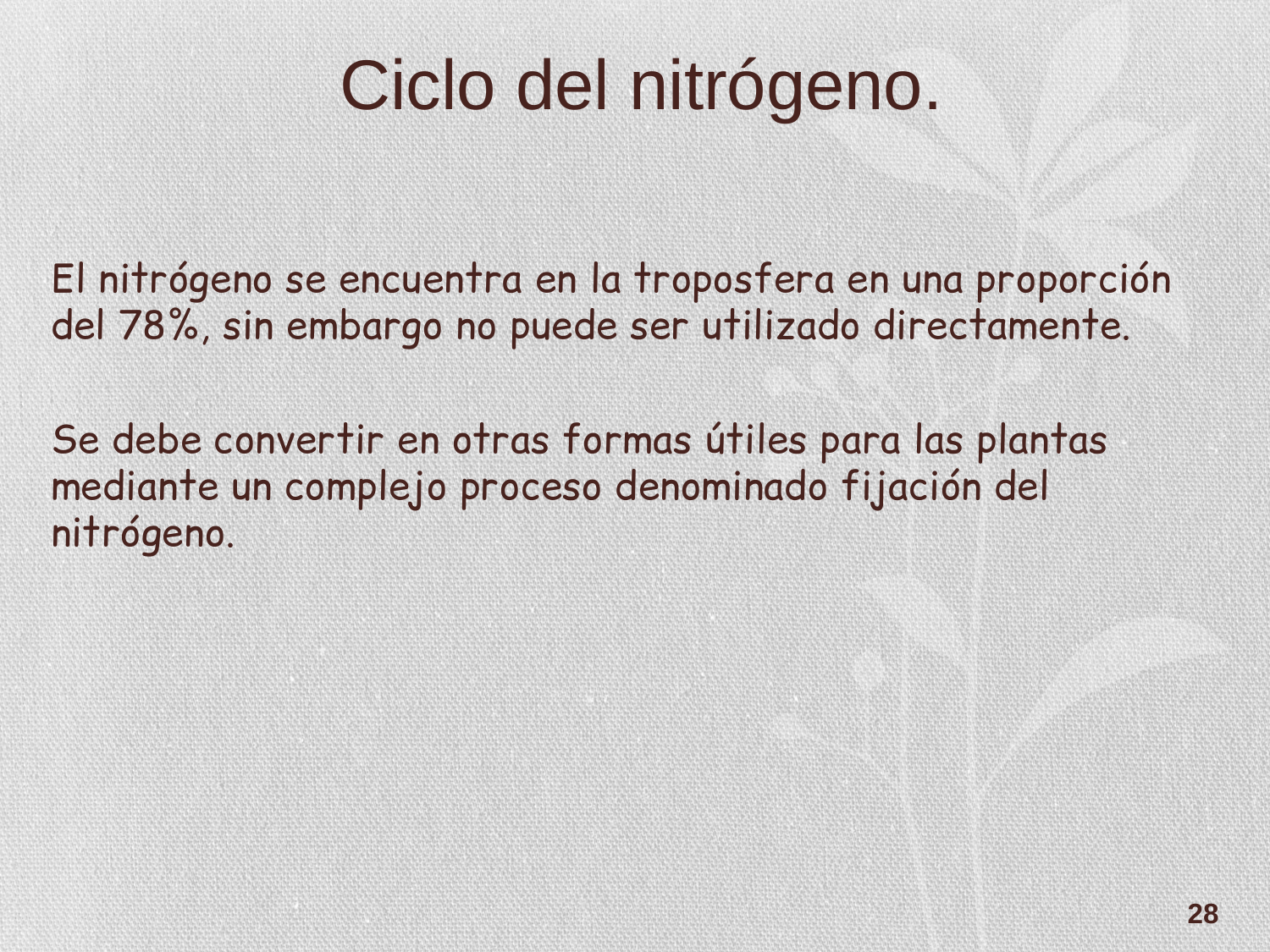

Ciclo del nitrógeno.

El nitrógeno se encuentra en la troposfera en una proporción del 78%, sin embargo no puede ser utilizado directamente.

Se debe convertir en otras formas útiles para las plantas mediante un complejo proceso denominado fijación del nitrógeno.
28